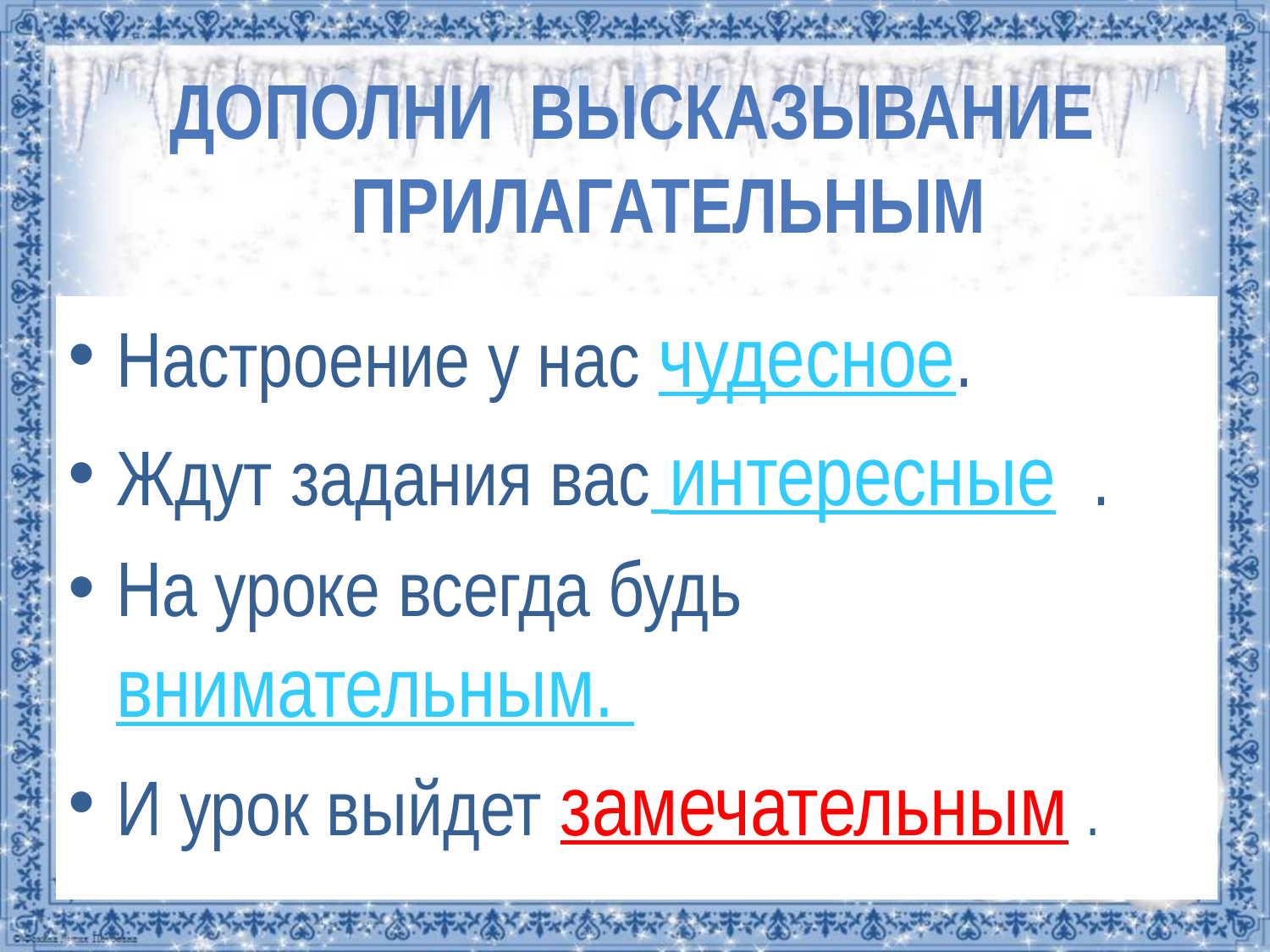

Дополни  высказывание
    прилагательным
Настроение у нас чудесное.
Ждут задания вас интересные  .
На уроке всегда будь внимательным.
И урок выйдет замечательным .